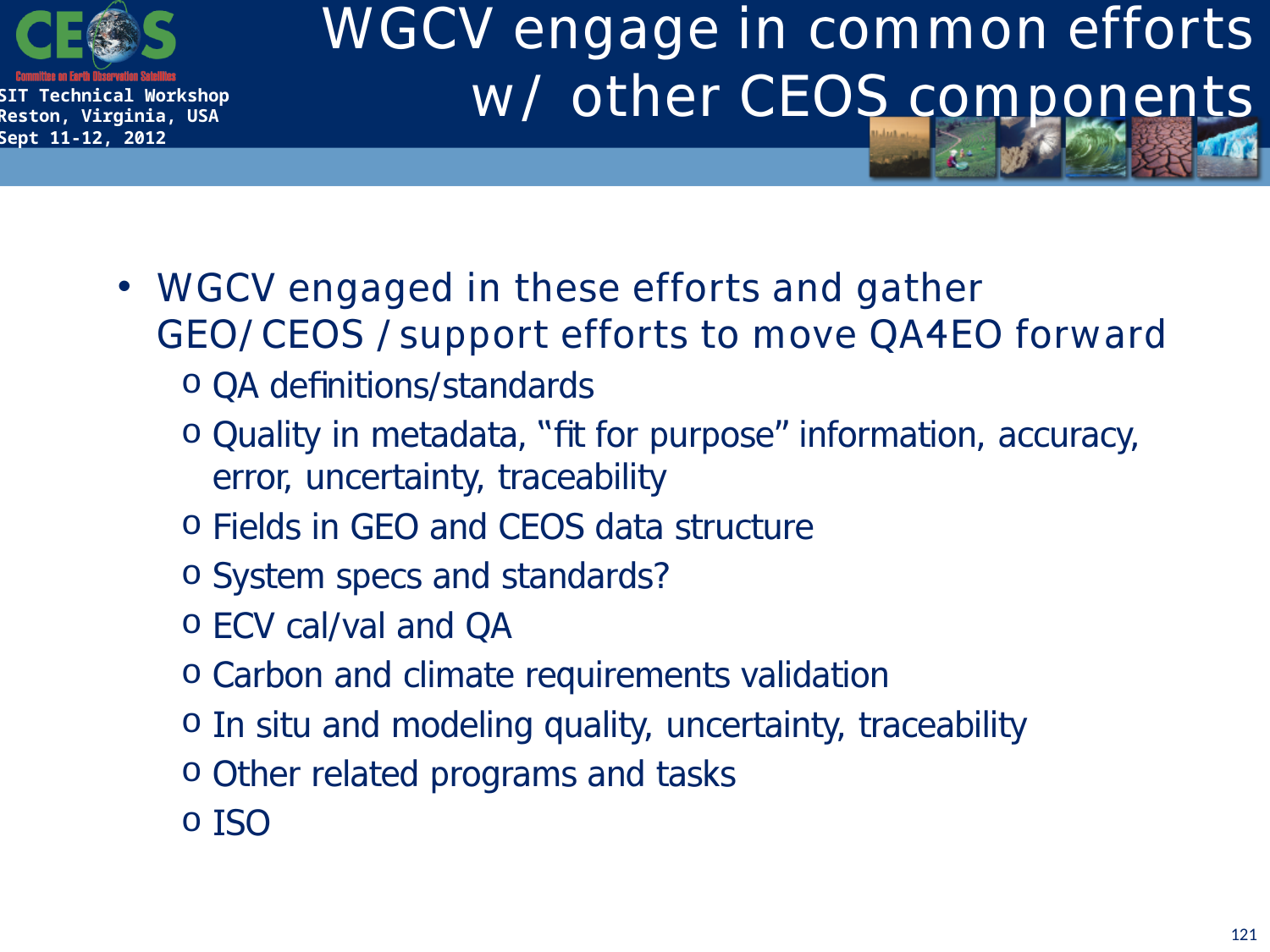

# WGCV engage in common efforts w/ other CEOS components

WGCV engaged in these efforts and gather GEO/CEOS /support efforts to move QA4EO forward
QA definitions/standards
Quality in metadata, “fit for purpose” information, accuracy, error, uncertainty, traceability
Fields in GEO and CEOS data structure
System specs and standards?
ECV cal/val and QA
Carbon and climate requirements validation
In situ and modeling quality, uncertainty, traceability
Other related programs and tasks
ISO

121